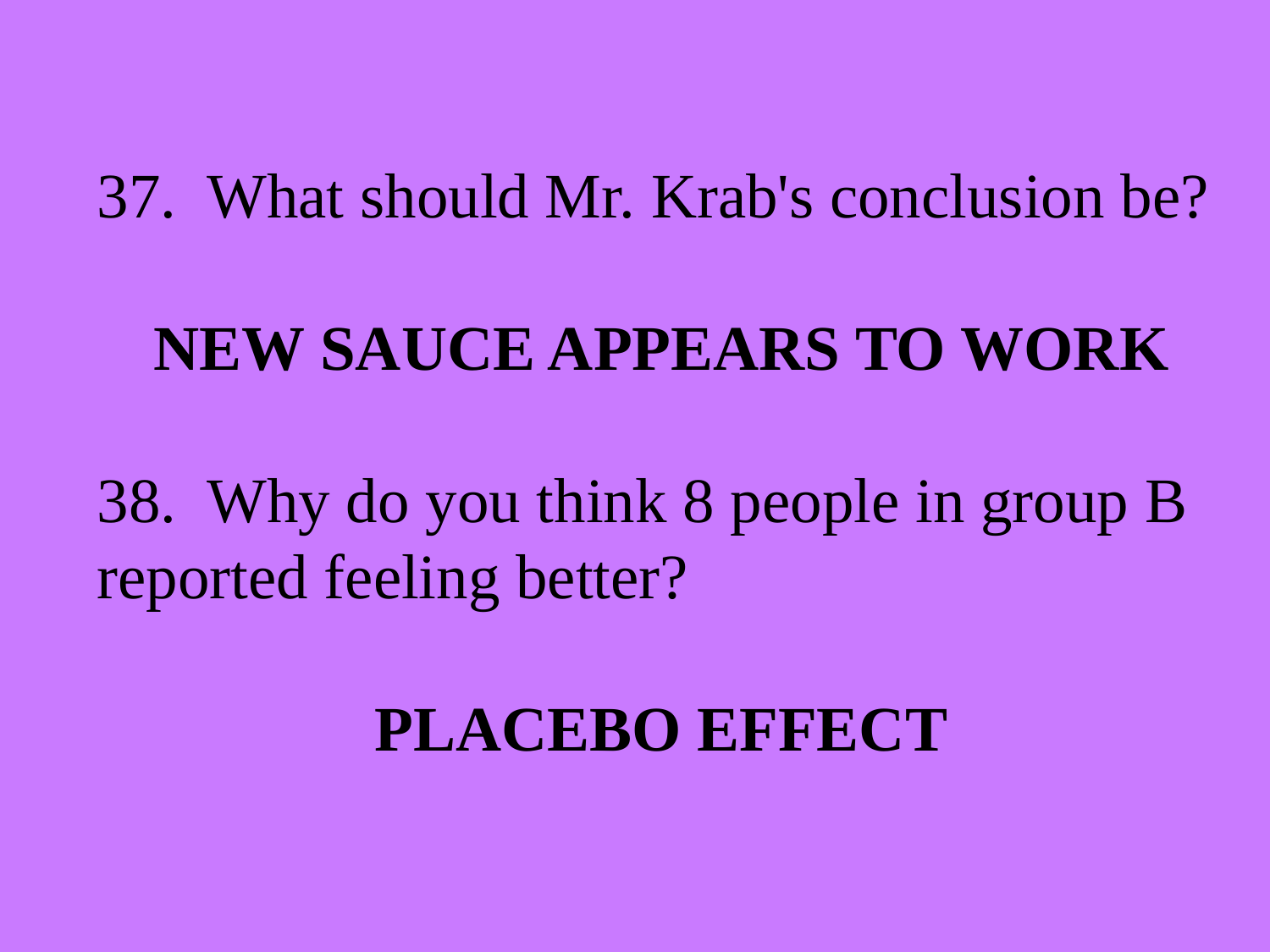

37.  What should Mr. Krab's conclusion be?

NEW SAUCE APPEARS TO WORK

38.  Why do you think 8 people in group B reported feeling better?

PLACEBO EFFECT